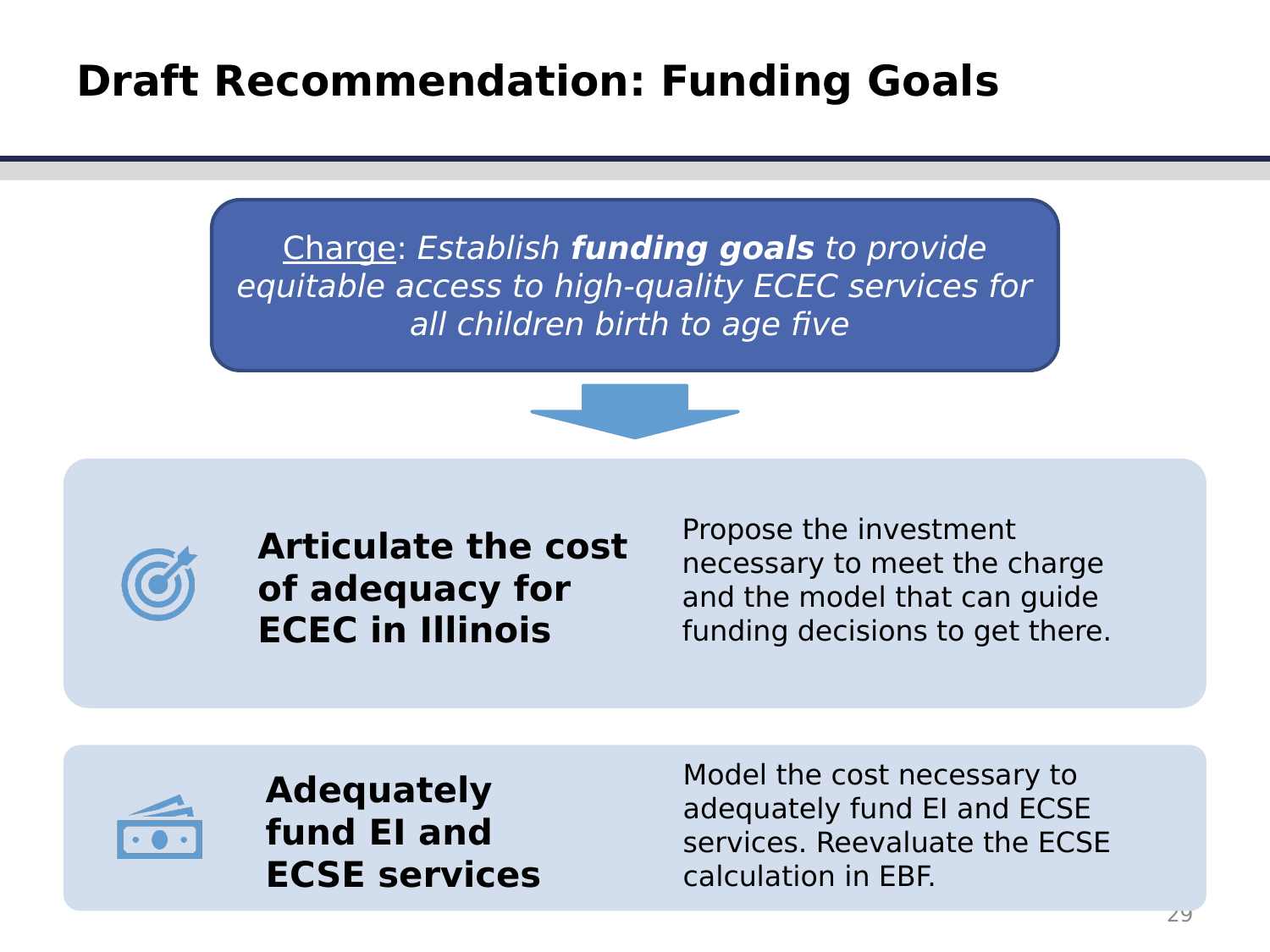

# Draft Recommendation: Funding Goals
Charge: Establish funding goals to provide equitable access to high-quality ECEC services for all children birth to age five

Articulate the cost of adequacy for ECEC in Illinois
Propose the investment necessary to meet the charge and the model that can guide funding decisions to get there.
Adequately fund EI and ECSE services
Model the cost necessary to adequately fund EI and ECSE services. Reevaluate the ECSE calculation in EBF.
29